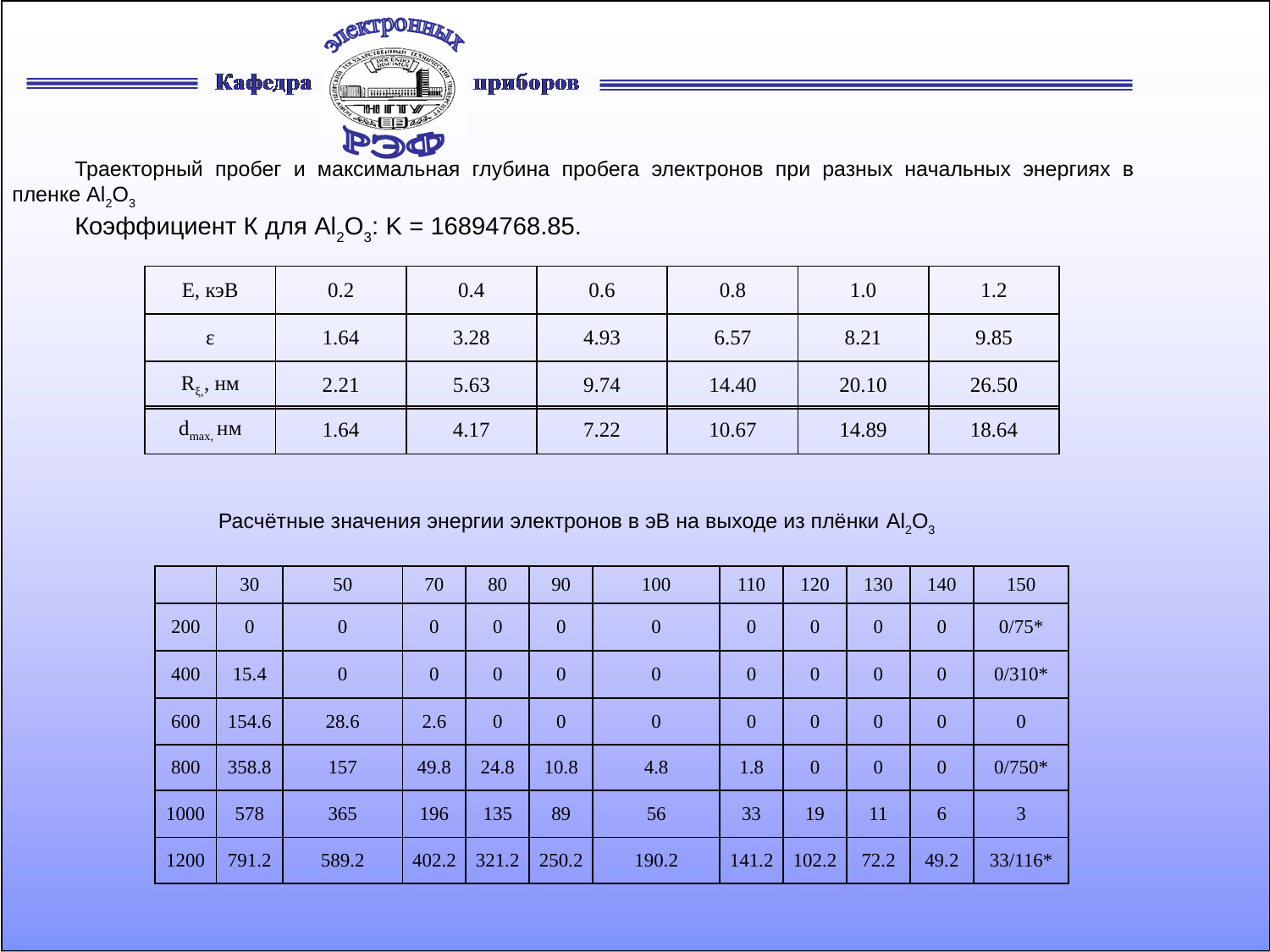

Траекторный пробег и максимальная глубина пробега электронов при разных начальных энергиях в пленке Al2O3
Коэффициент К для Al2O3: K = 16894768.85.
| E, кэВ | 0.2 | 0.4 | 0.6 | 0.8 | 1.0 | 1.2 |
| --- | --- | --- | --- | --- | --- | --- |
| ε | 1.64 | 3.28 | 4.93 | 6.57 | 8.21 | 9.85 |
| Rξ,, нм | 2.21 | 5.63 | 9.74 | 14.40 | 20.10 | 26.50 |
| dmax, нм | 1.64 | 4.17 | 7.22 | 10.67 | 14.89 | 18.64 |
| --- | --- | --- | --- | --- | --- | --- |
 Расчётные значения энергии электронов в эВ на выходе из плёнки Al2О3
|  | 30 | 50 | 70 | 80 | 90 | 100 | 110 | 120 | 130 | 140 | 150 |
| --- | --- | --- | --- | --- | --- | --- | --- | --- | --- | --- | --- |
| 200 | 0 | 0 | 0 | 0 | 0 | 0 | 0 | 0 | 0 | 0 | 0/75\* |
| 400 | 15.4 | 0 | 0 | 0 | 0 | 0 | 0 | 0 | 0 | 0 | 0/310\* |
| 600 | 154.6 | 28.6 | 2.6 | 0 | 0 | 0 | 0 | 0 | 0 | 0 | 0 |
| 800 | 358.8 | 157 | 49.8 | 24.8 | 10.8 | 4.8 | 1.8 | 0 | 0 | 0 | 0/750\* |
| 1000 | 578 | 365 | 196 | 135 | 89 | 56 | 33 | 19 | 11 | 6 | 3 |
| 1200 | 791.2 | 589.2 | 402.2 | 321.2 | 250.2 | 190.2 | 141.2 | 102.2 | 72.2 | 49.2 | 33/116\* |